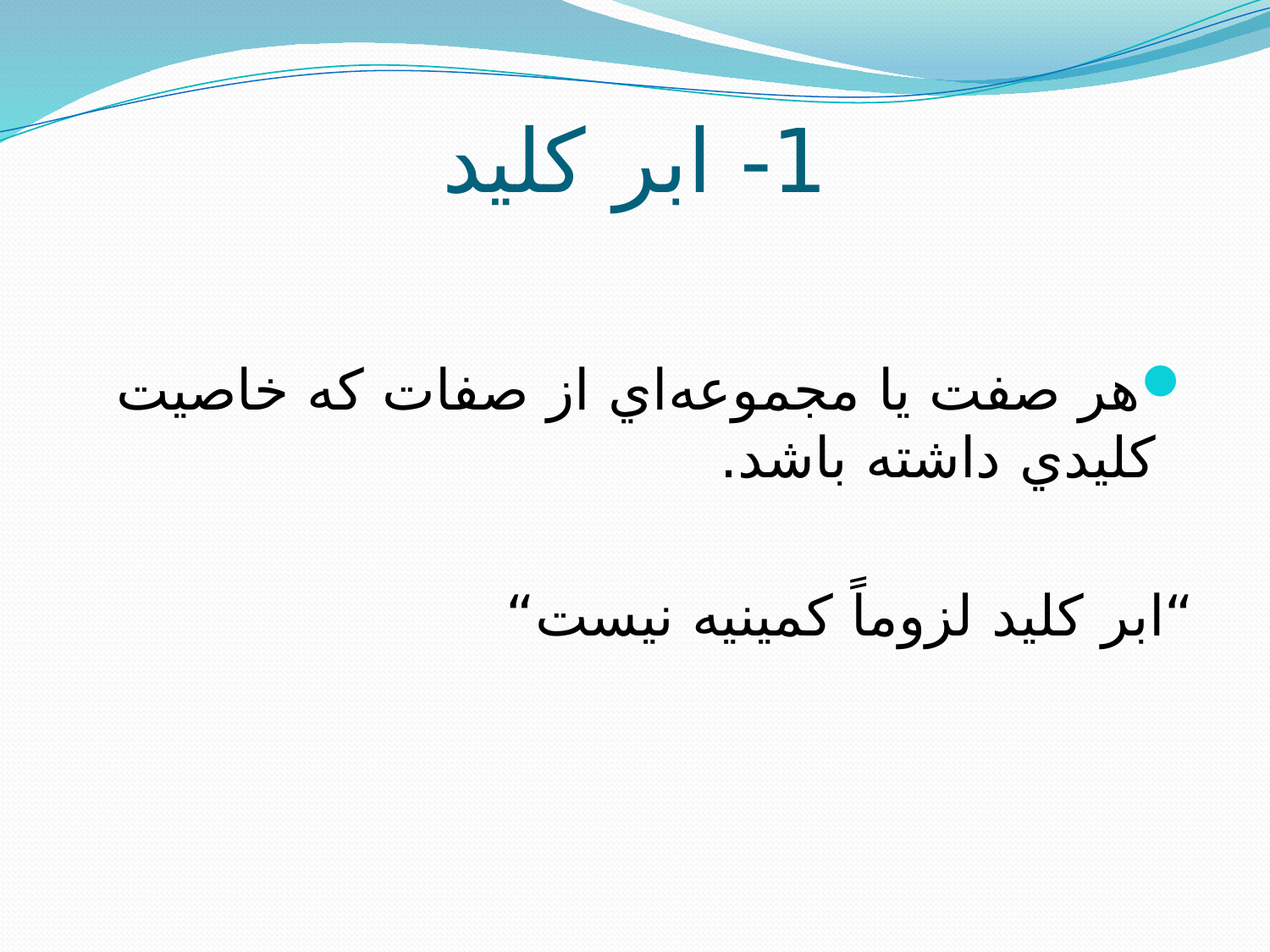

# 1- ابر کليد

هر صفت يا مجموعه‌اي از صفات که خاصيت کليدي داشته باشد.

“ابر کليد لزوماً کمينيه نيست“